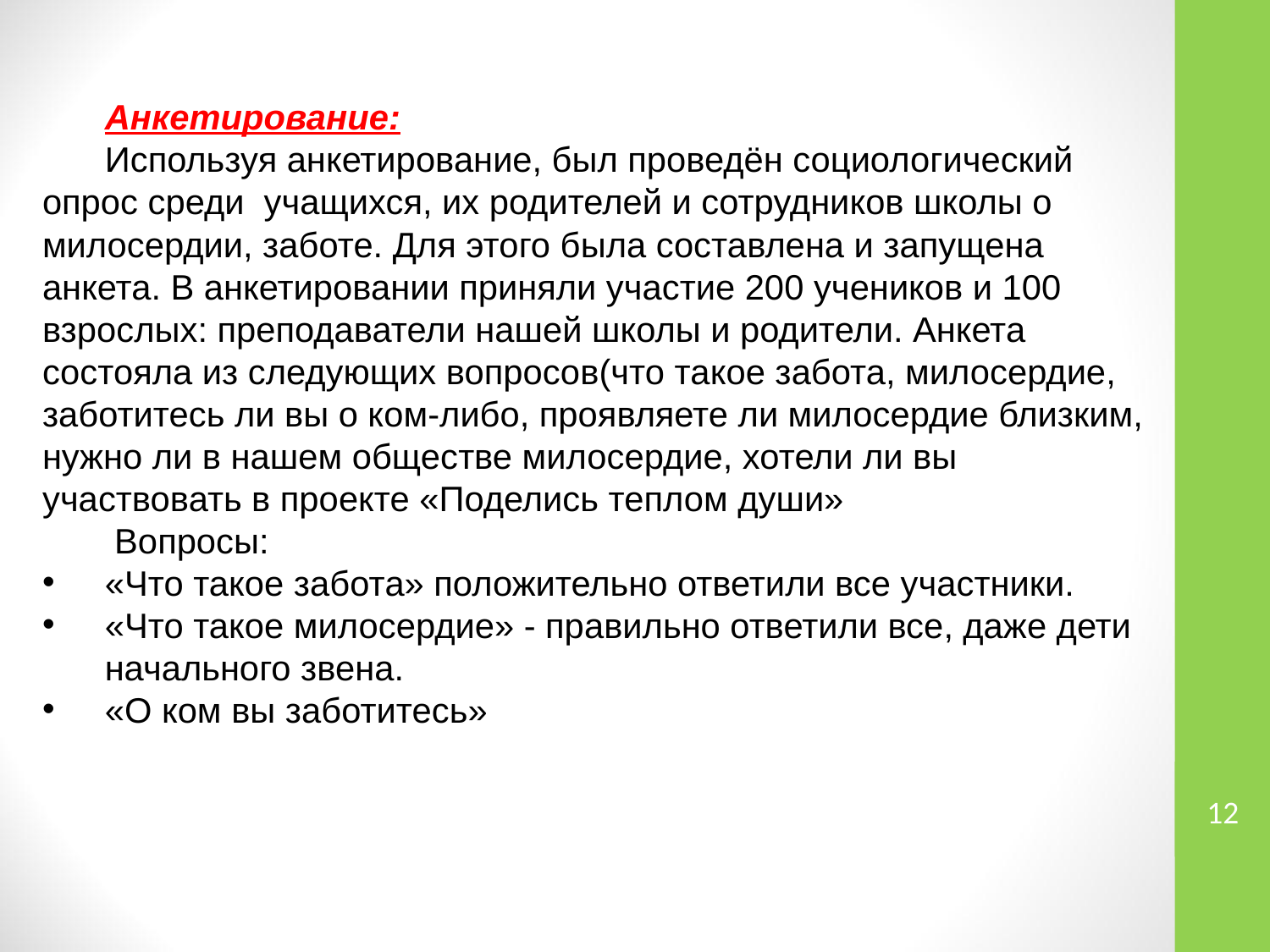

Анкетирование:
Используя анкетирование, был проведён социологический опрос среди  учащихся, их родителей и сотрудников школы о милосердии, заботе. Для этого была составлена и запущена анкета. В анкетировании приняли участие 200 учеников и 100 взрослых: преподаватели нашей школы и родители. Анкета состояла из следующих вопросов(что такое забота, милосердие, заботитесь ли вы о ком-либо, проявляете ли милосердие близким, нужно ли в нашем обществе милосердие, хотели ли вы участвовать в проекте «Поделись теплом души»
 Вопросы:
«Что такое забота» положительно ответили все участники.
«Что такое милосердие» - правильно ответили все, даже дети начального звена.
«О ком вы заботитесь»

12